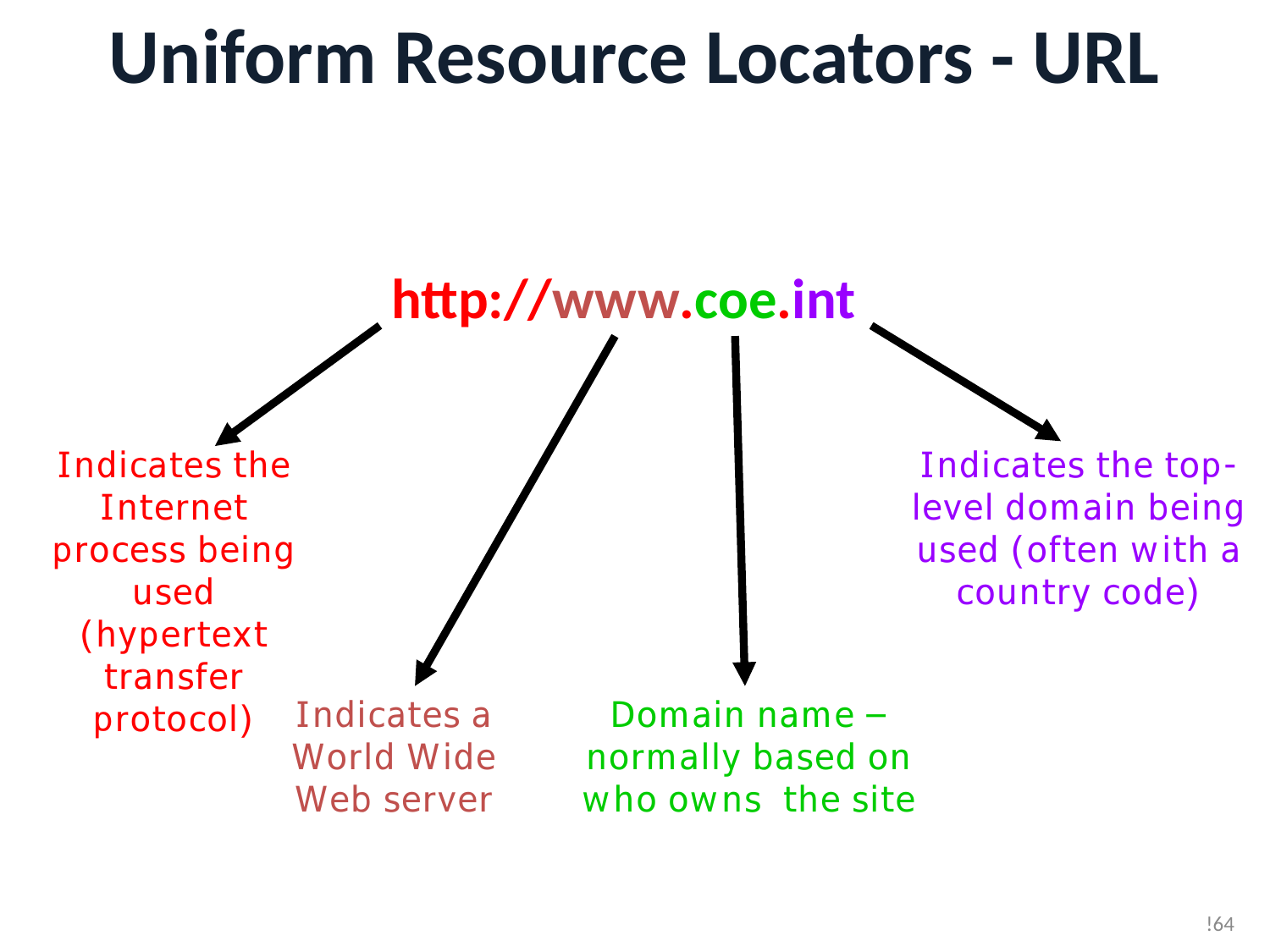

# Uniform Resource Locators - URL
http://www.coe.int

Indicates the Internet process being used (hypertext transfer protocol)
Indicates the top-level domain being used (often with a country code)
Indicates a World Wide Web server
Domain name – normally based on who owns  the site
!64